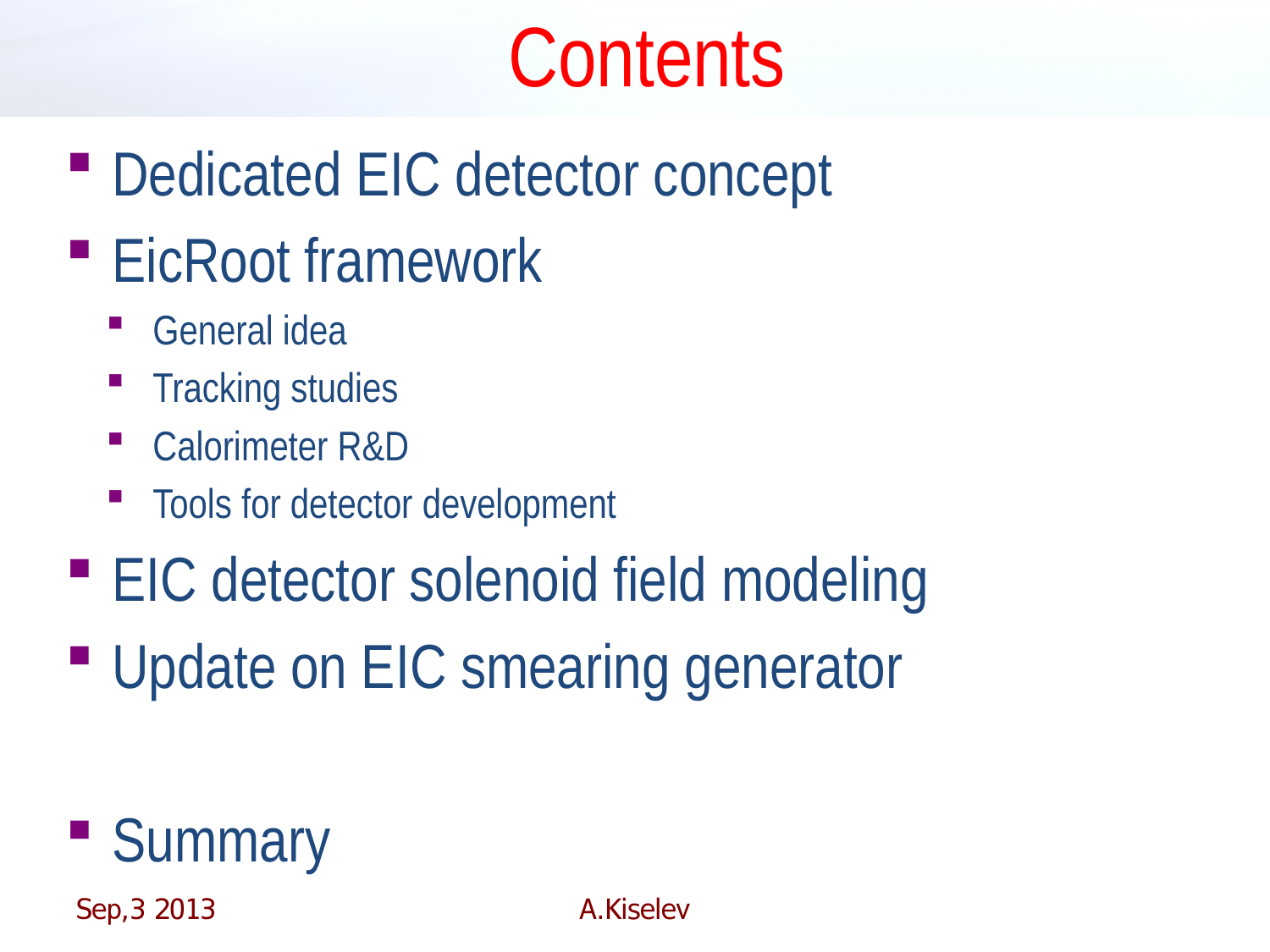

# Contents
Dedicated EIC detector concept
EicRoot framework
General idea
Tracking studies
Calorimeter R&D
Tools for detector development
EIC detector solenoid field modeling
Update on EIC smearing generator

Summary

Sep,3 2013
A.Kiselev